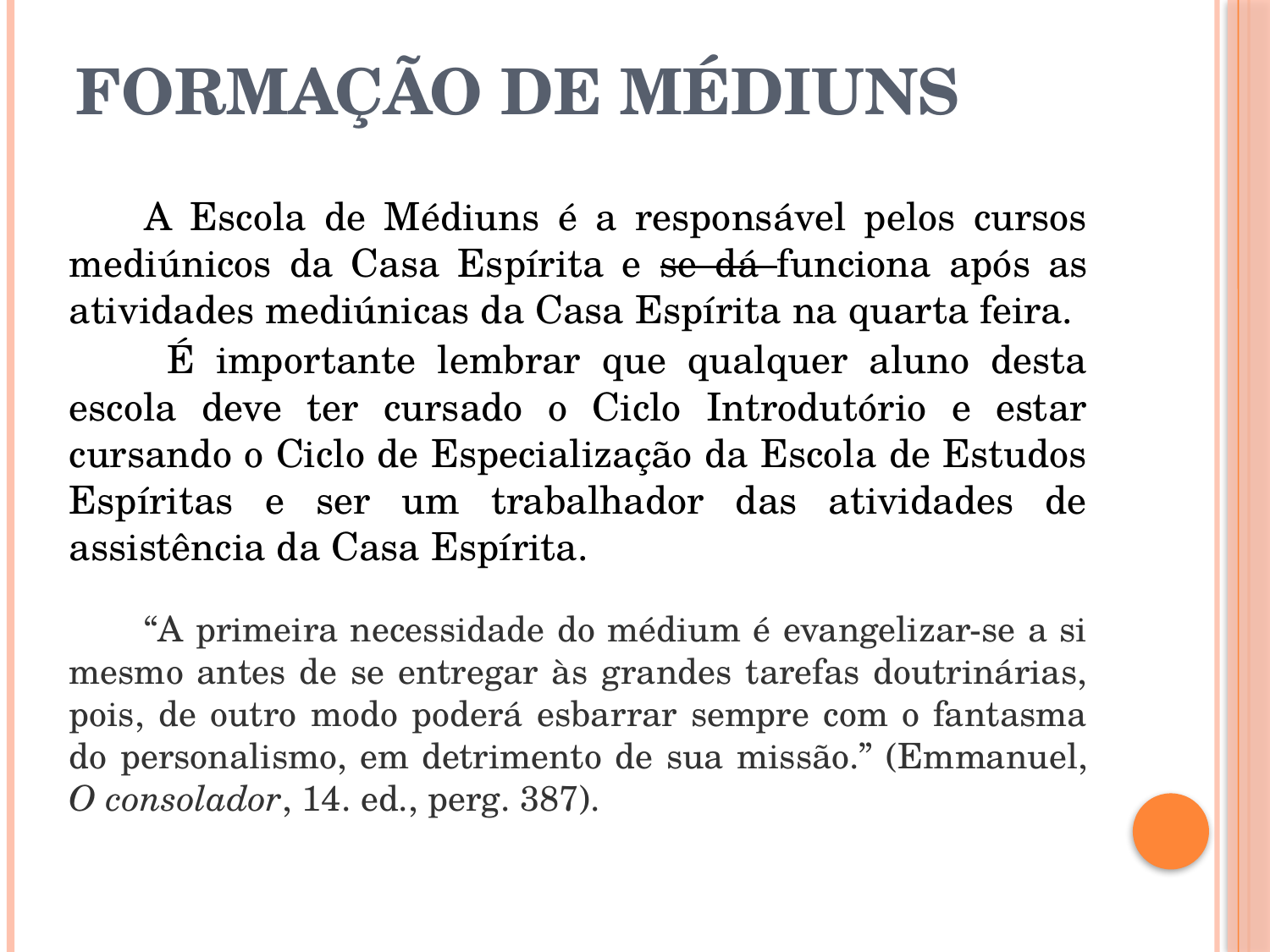

# Formação de Médiuns
A Escola de Médiuns é a responsável pelos cursos mediúnicos da Casa Espírita e se dá funciona após as atividades mediúnicas da Casa Espírita na quarta feira.
 É importante lembrar que qualquer aluno desta escola deve ter cursado o Ciclo Introdutório e estar cursando o Ciclo de Especialização da Escola de Estudos Espíritas e ser um trabalhador das atividades de assistência da Casa Espírita.

“A primeira necessidade do médium é evangelizar-se a si mesmo antes de se entregar às grandes tarefas doutrinárias, pois, de outro modo poderá esbarrar sempre com o fantasma do personalismo, em detrimento de sua missão.” (Emmanuel, O consolador, 14. ed., perg. 387).